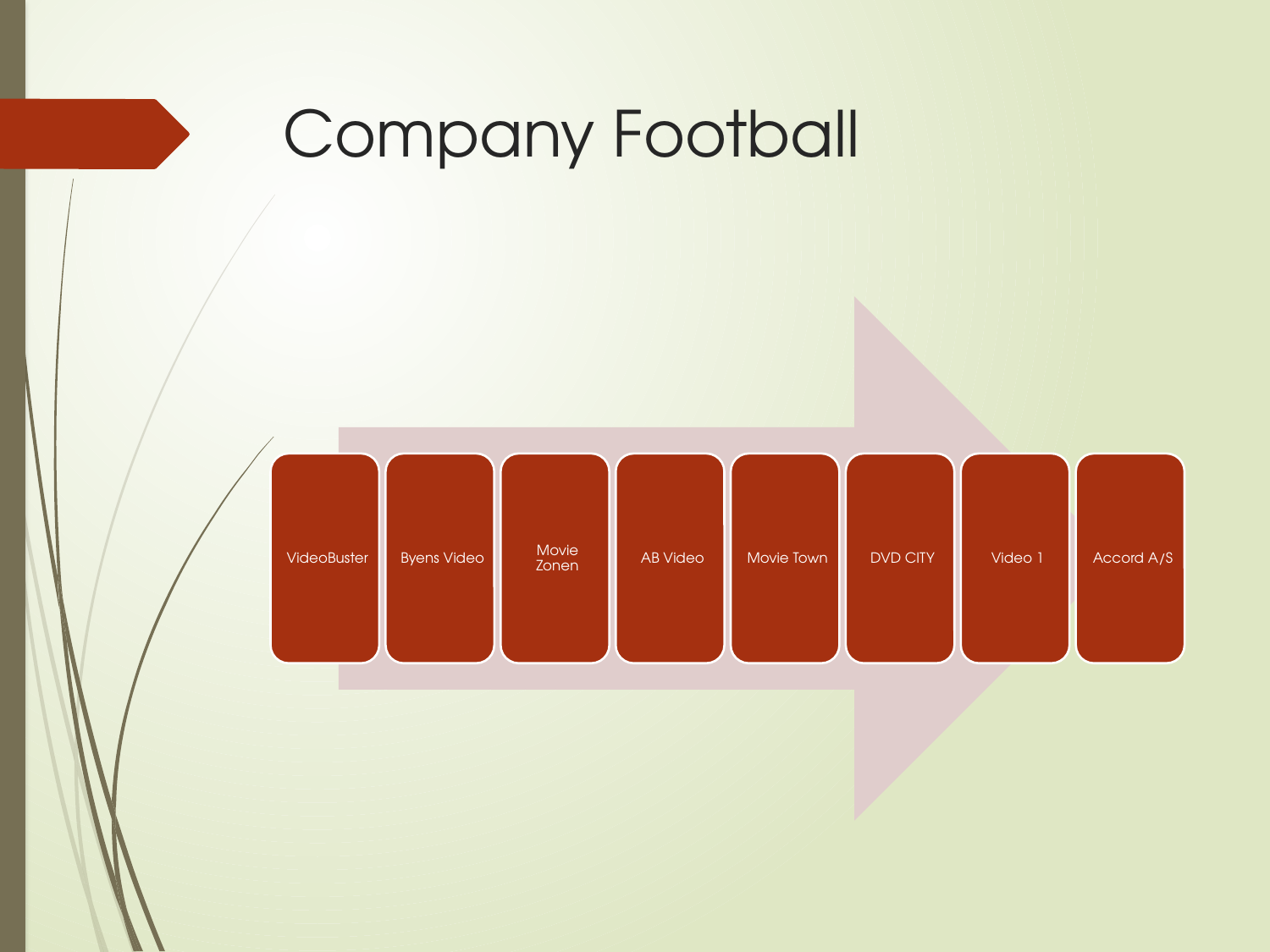

# Company Football
VideoBuster
Byens Video
Movie Zonen
AB Video
Movie Town
DVD CITY
Video 1
Accord A/S